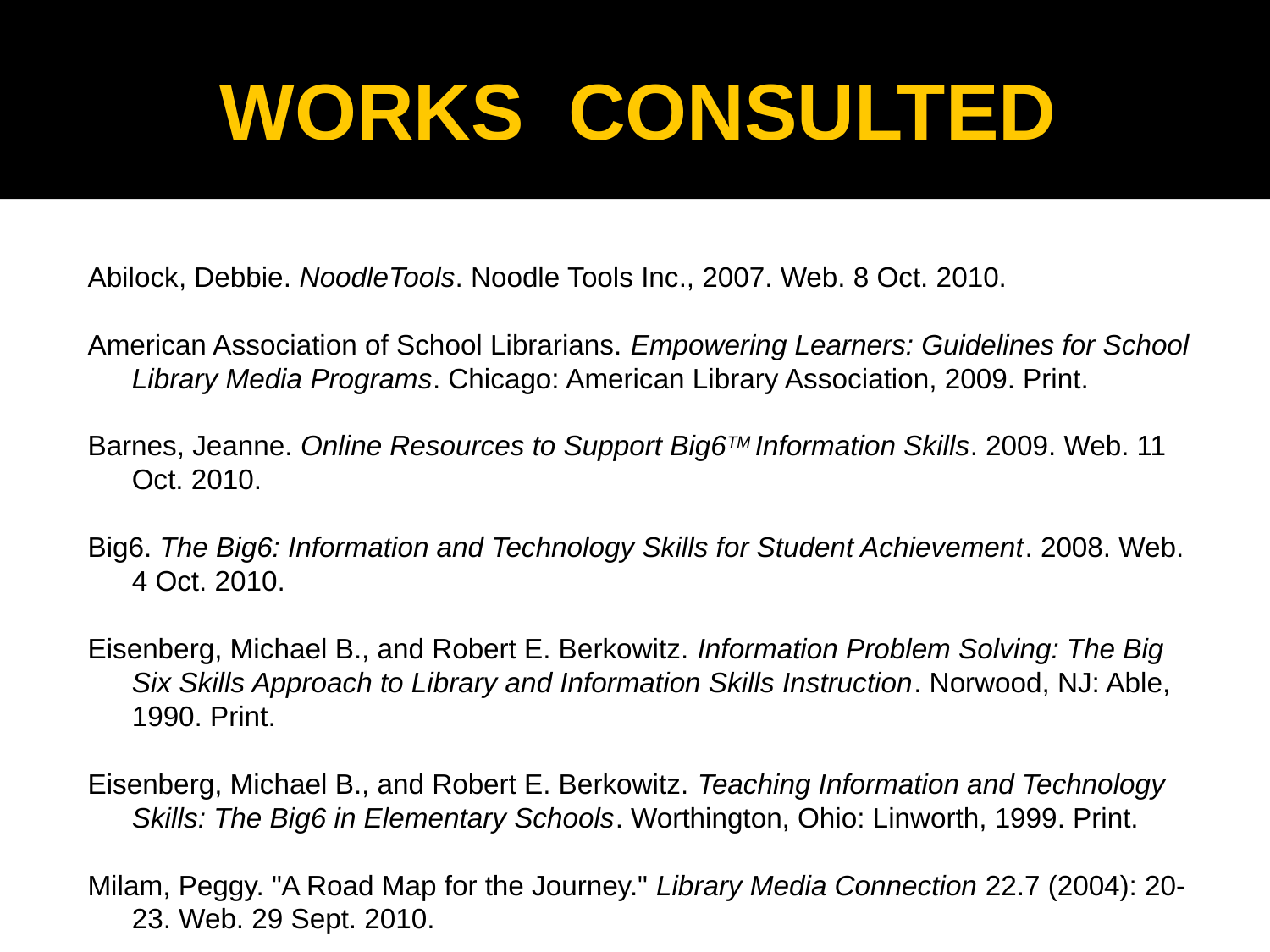

# WORKS  CONSULTED
Abilock, Debbie. NoodleTools. Noodle Tools Inc., 2007. Web. 8 Oct. 2010.

American Association of School Librarians. Empowering Learners: Guidelines for School Library Media Programs. Chicago: American Library Association, 2009. Print.

Barnes, Jeanne. Online Resources to Support Big6TM Information Skills. 2009. Web. 11 Oct. 2010.

Big6. The Big6: Information and Technology Skills for Student Achievement. 2008. Web. 4 Oct. 2010.

Eisenberg, Michael B., and Robert E. Berkowitz. Information Problem Solving: The Big Six Skills Approach to Library and Information Skills Instruction. Norwood, NJ: Able, 1990. Print.

Eisenberg, Michael B., and Robert E. Berkowitz. Teaching Information and Technology Skills: The Big6 in Elementary Schools. Worthington, Ohio: Linworth, 1999. Print.

Milam, Peggy. "A Road Map for the Journey." Library Media Connection 22.7 (2004): 20-23. Web. 29 Sept. 2010.